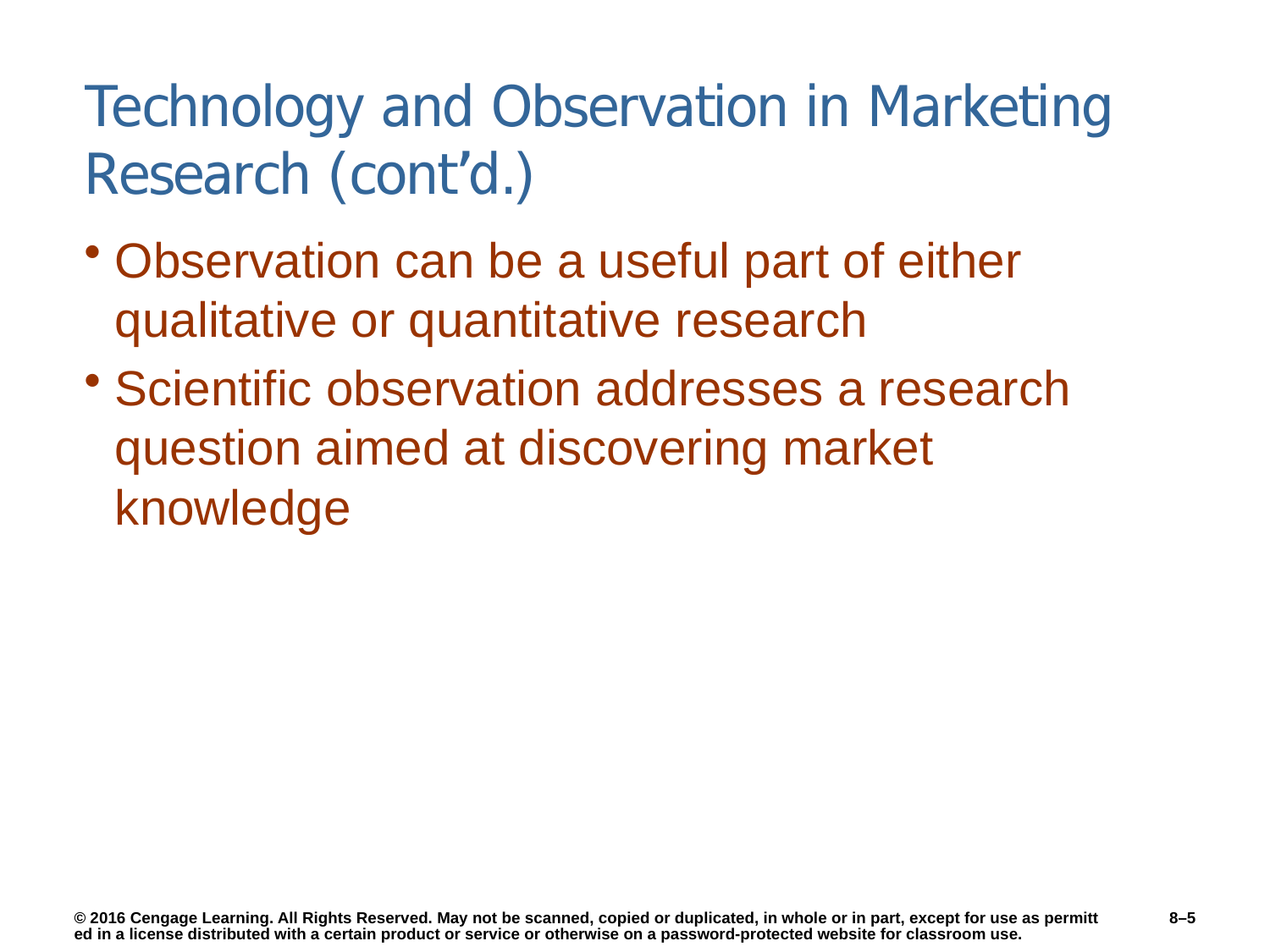

# Technology and Observation in Marketing Research (cont’d.)
Observation can be a useful part of either qualitative or quantitative research
Scientific observation addresses a research question aimed at discovering market knowledge
8–5
© 2016 Cengage Learning. All Rights Reserved. May not be scanned, copied or duplicated, in whole or in part, except for use as permitted in a license distributed with a certain product or service or otherwise on a password-protected website for classroom use.